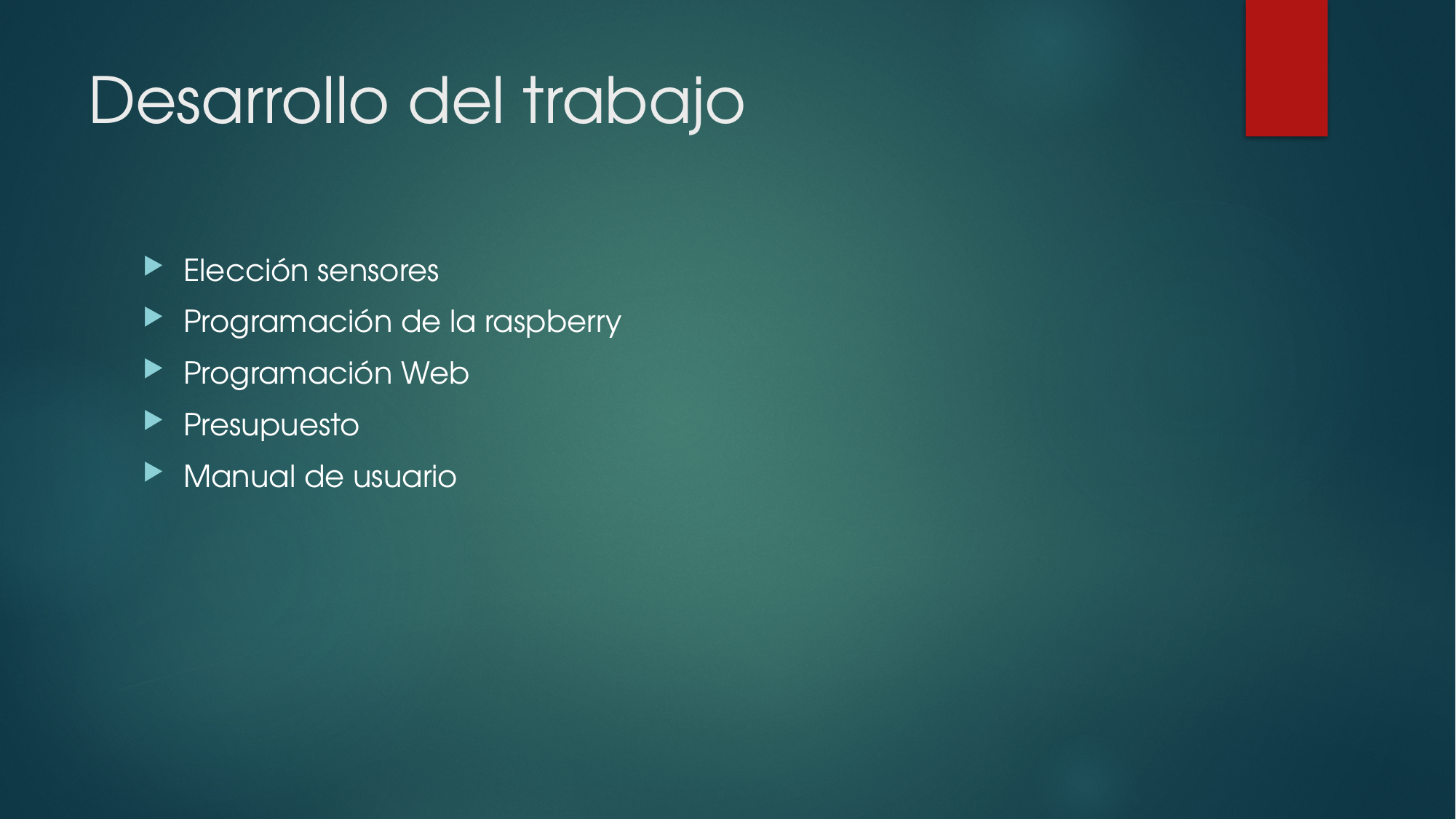

# Desarrollo del trabajo
Elección sensores
Programación de la raspberry
Programación Web
Presupuesto
Manual de usuario